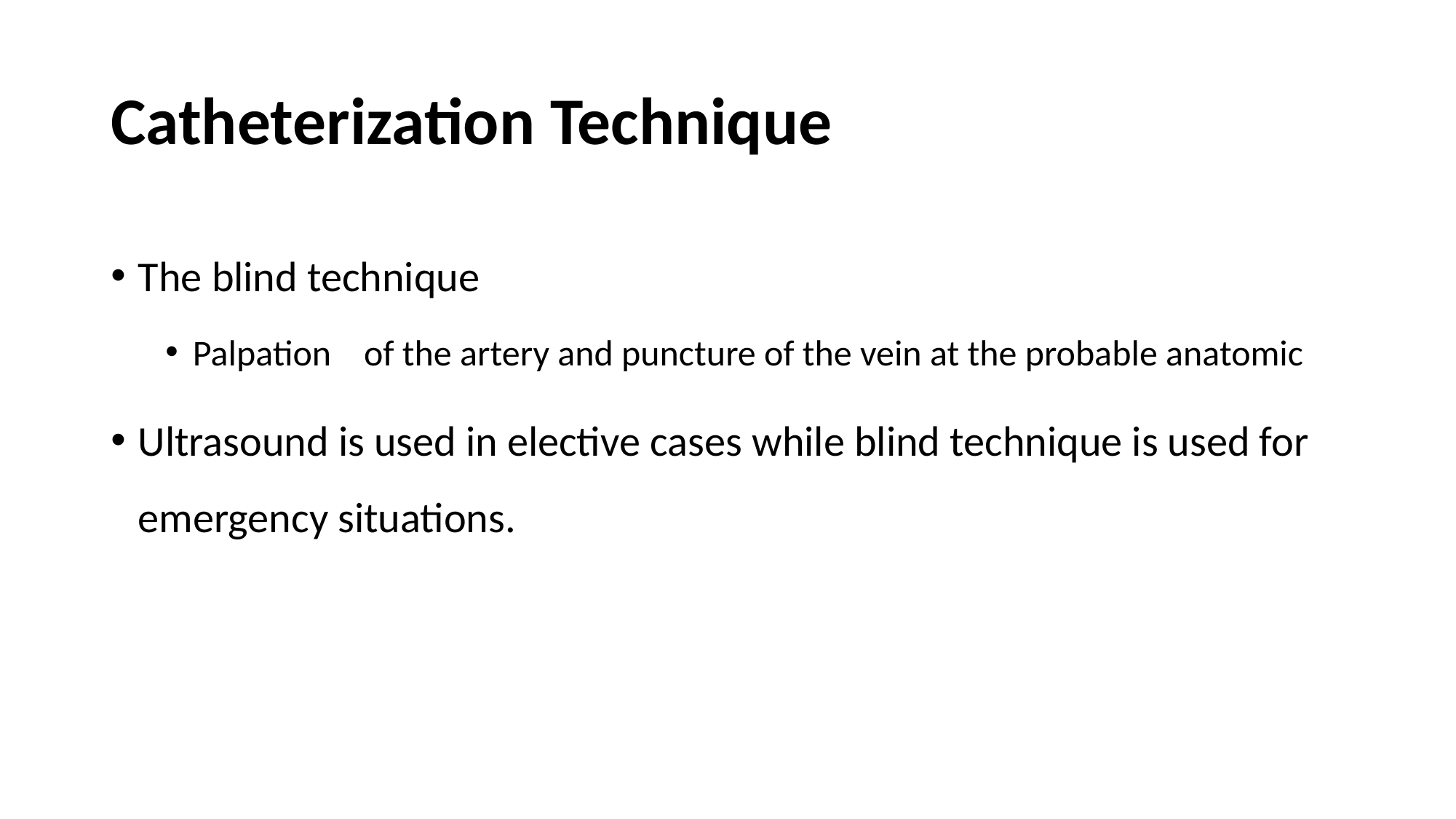

# Catheterization Technique
The blind technique
Palpation    of the artery and puncture of the vein at the probable anatomic
Ultrasound is used in elective cases while blind technique is used for emergency situations.